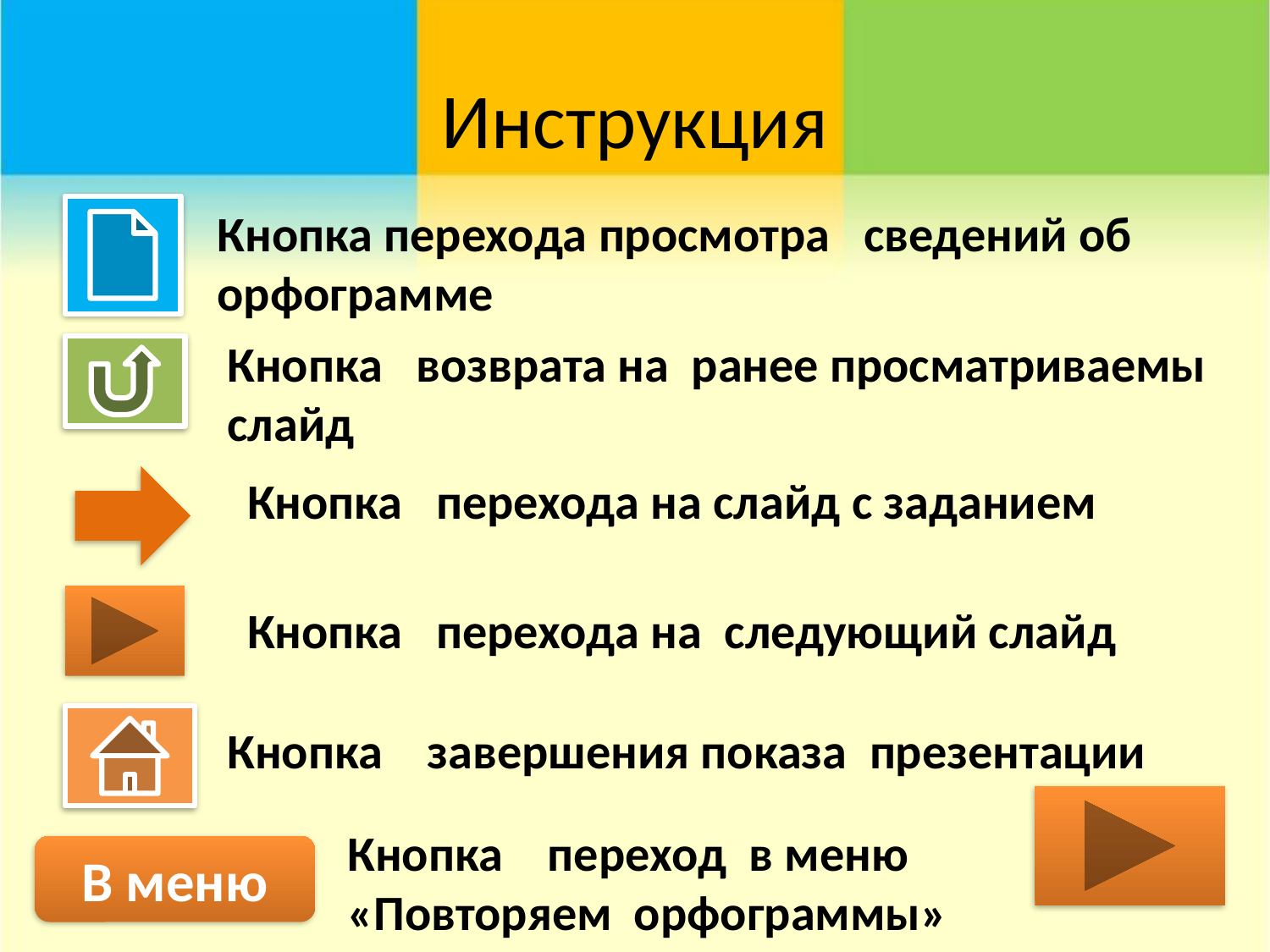

# Инструкция

Кнопка перехода просмотра   сведений об орфограмме
Кнопка   возврата на  ранее просматриваемы слайд

Кнопка   перехода на слайд с заданием

Кнопка   перехода на  следующий слайд

Кнопка    завершения показа  презентации

Кнопка    переход  в меню «Повторяем  орфограммы»
В меню